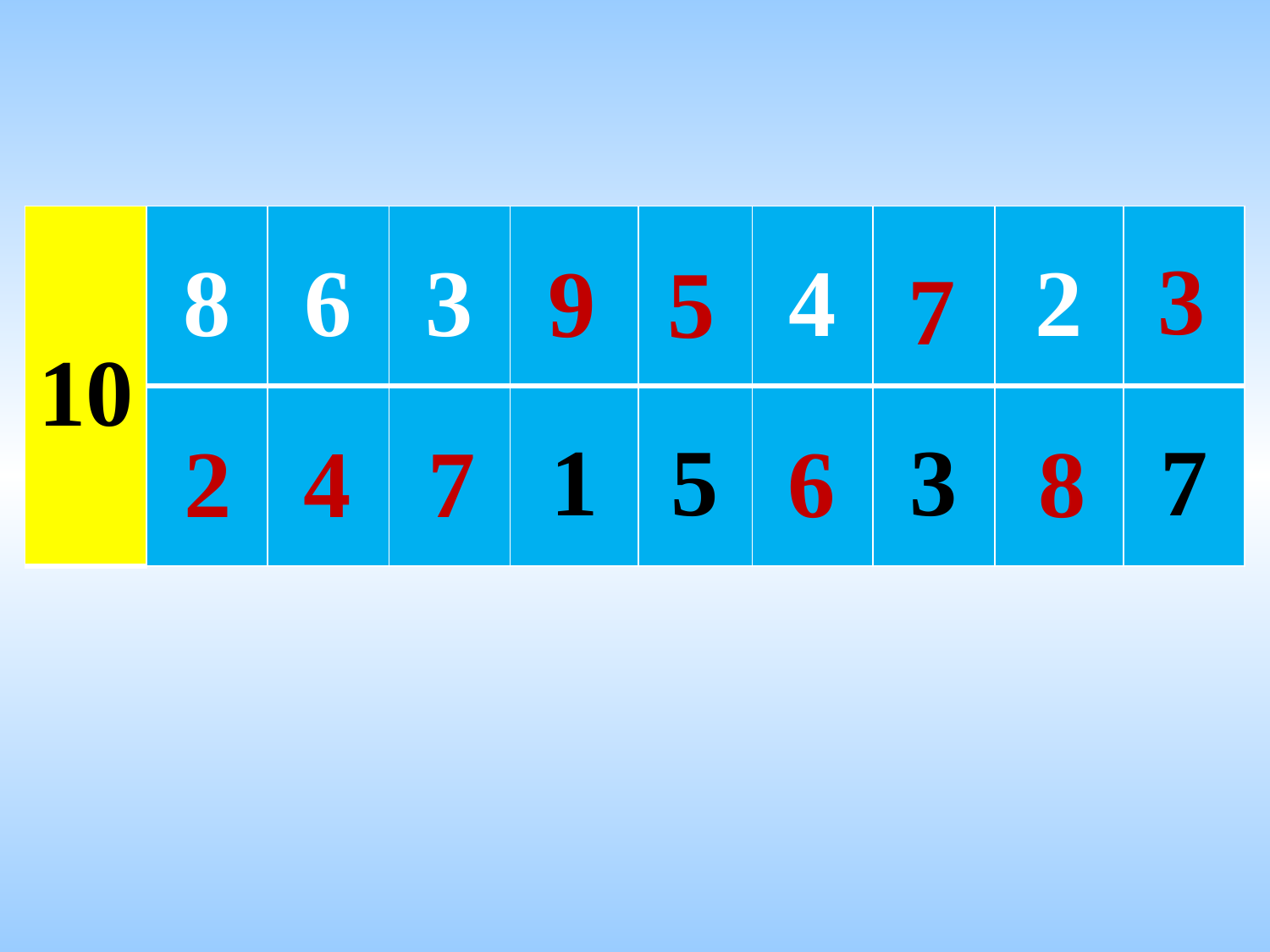

| 10 | 8 | 6 | 3 |  |  | 4 |  | 2 |  |
| --- | --- | --- | --- | --- | --- | --- | --- | --- | --- |
|  |  |  |  | 1 | 5 |  | 3 |  | 7 |
3
9
5
7
2
4
7
6
8